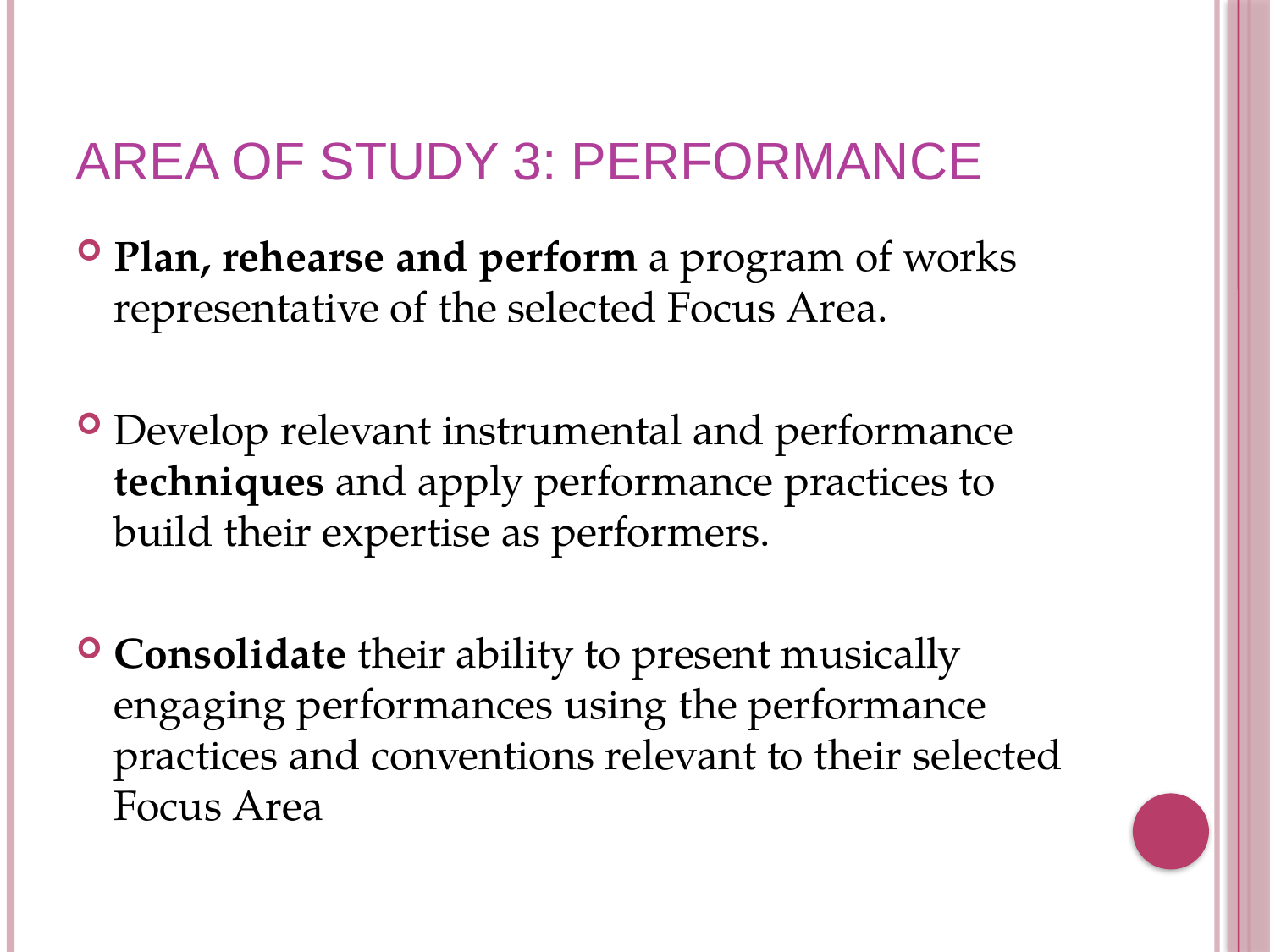

# Area of Study 3: Performance
Plan, rehearse and perform a program of works representative of the selected Focus Area.

Develop relevant instrumental and performance techniques and apply performance practices to build their expertise as performers.

Consolidate their ability to present musically engaging performances using the performance practices and conventions relevant to their selected Focus Area